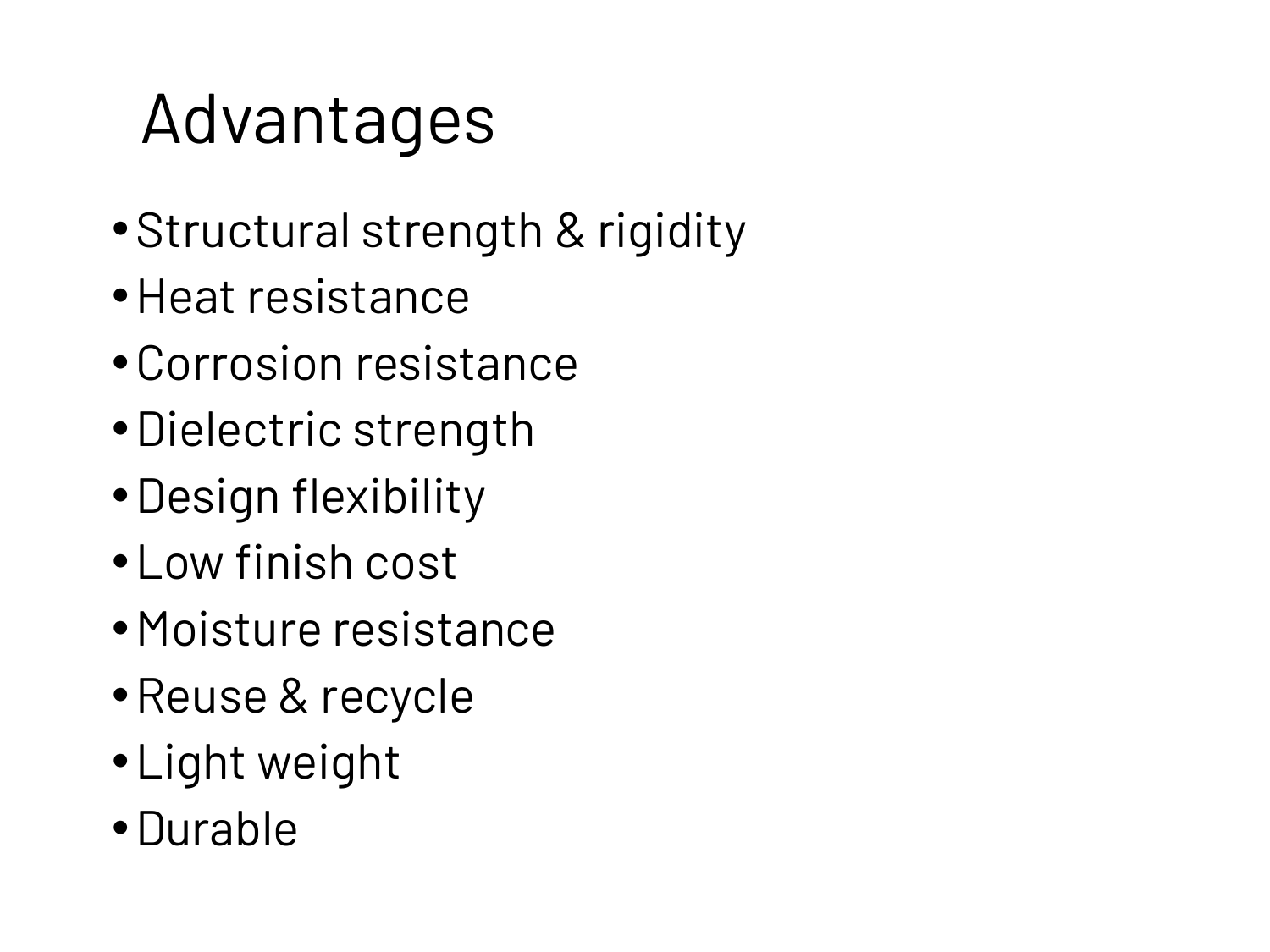

Advantages
Structural strength & rigidity
Heat resistance
Corrosion resistance
Dielectric strength
Design flexibility
Low finish cost
Moisture resistance
Reuse & recycle
Light weight
Durable